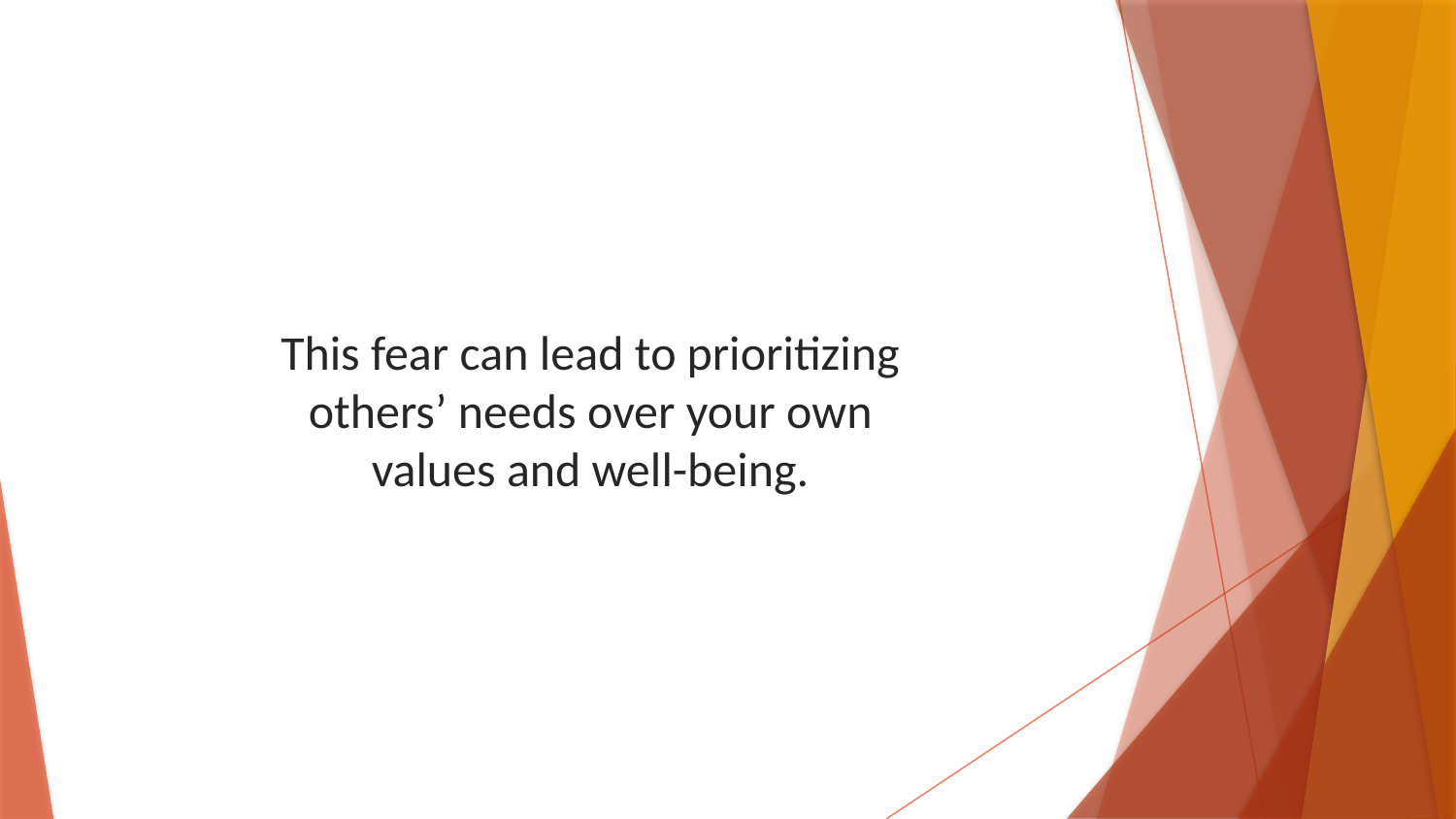

This fear can lead to prioritizing others’ needs over your own values and well-being.